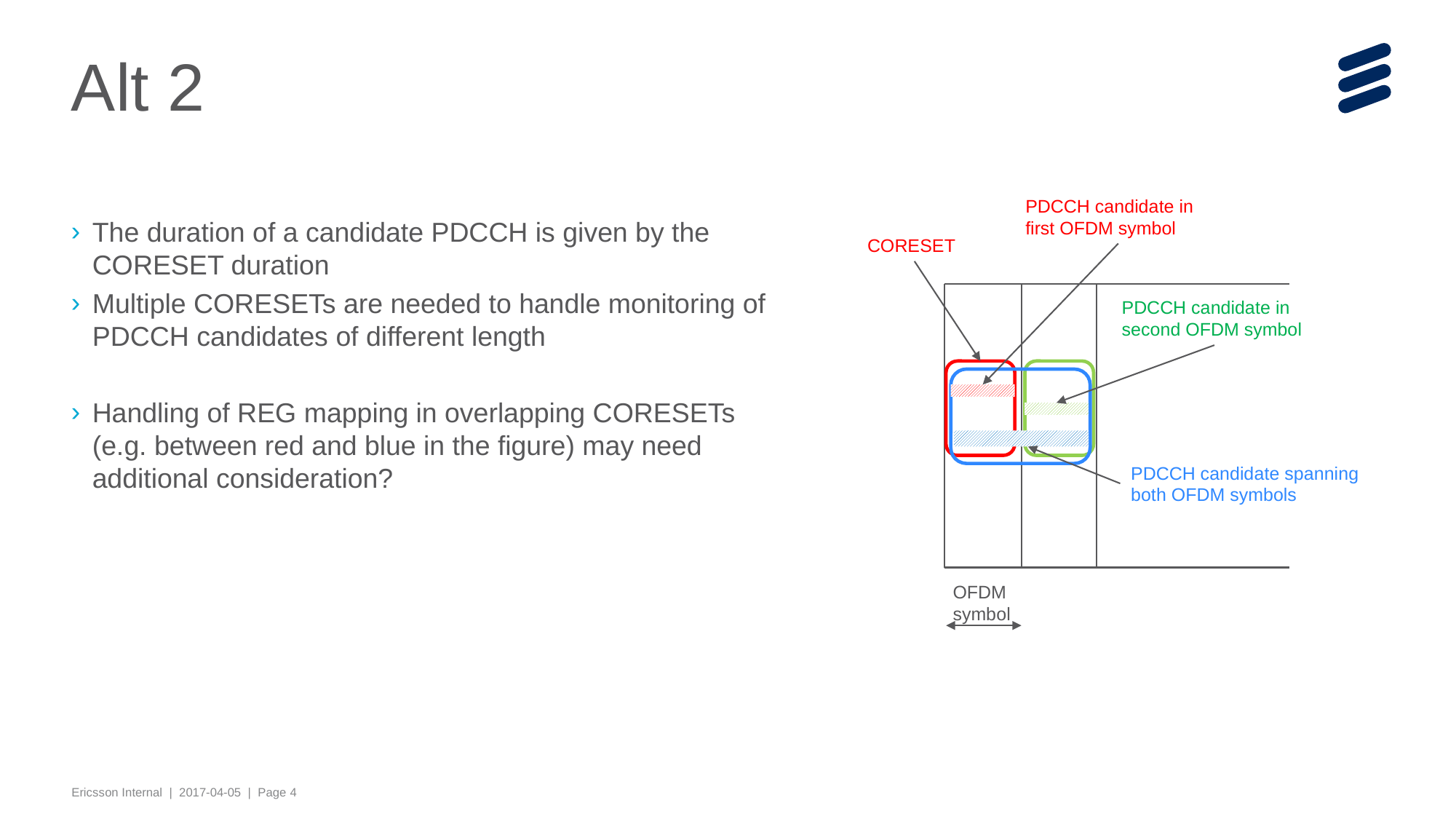

# Alt 2
PDCCH candidate in first OFDM symbol
The duration of a candidate PDCCH is given by the CORESET duration
Multiple CORESETs are needed to handle monitoring of PDCCH candidates of different length

Handling of REG mapping in overlapping CORESETs (e.g. between red and blue in the figure) may need additional consideration?
CORESET
PDCCH candidate in second OFDM symbol

PDCCH candidate spanning both OFDM symbols
OFDM symbol